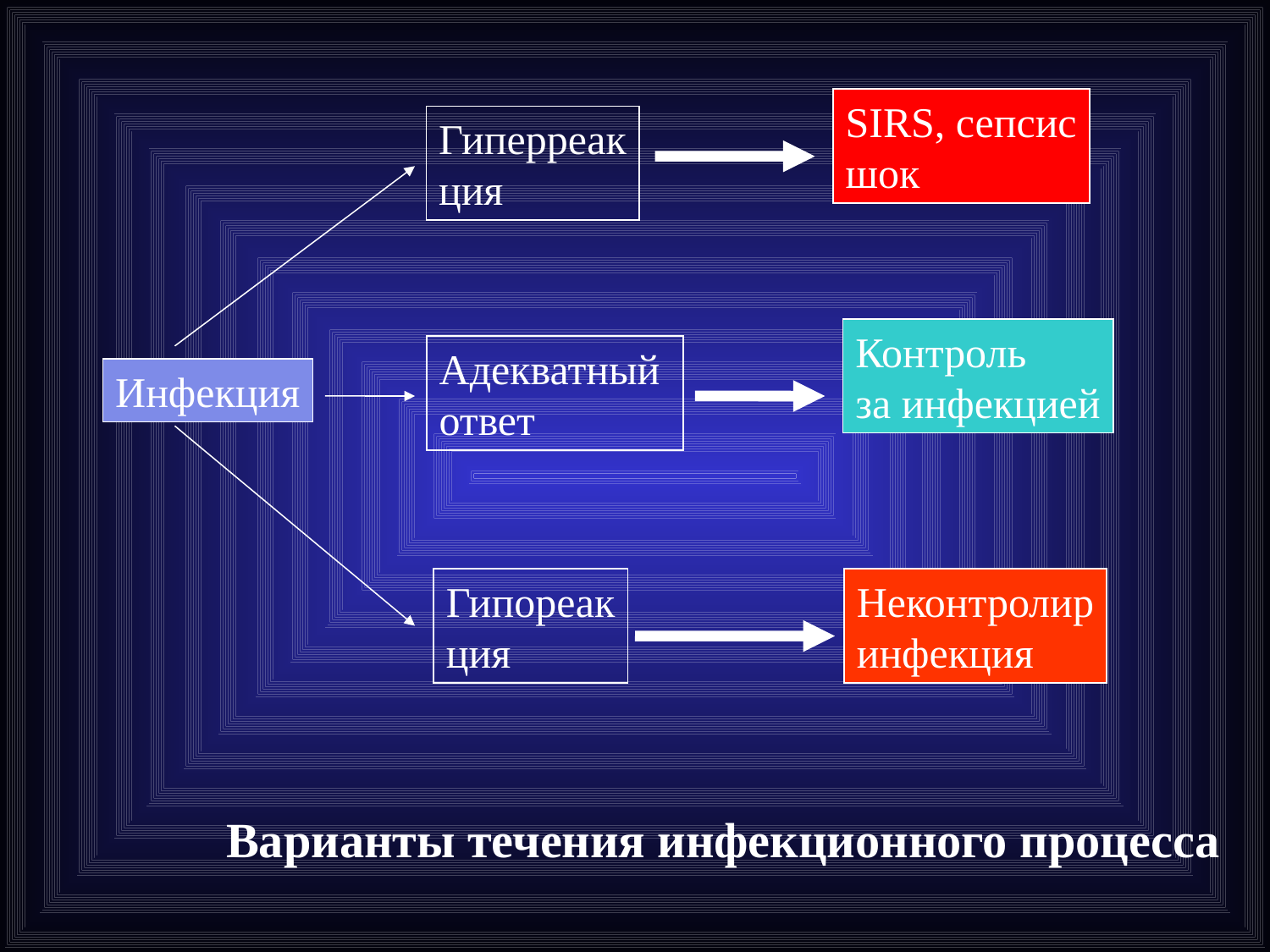

SIRS, сепсис
шок
Гиперреак
ция

Контроль
за инфекцией
Адекватный
ответ
Инфекция

Гипореак
ция
Неконтролир
инфекция

Варианты течения инфекционного процесса